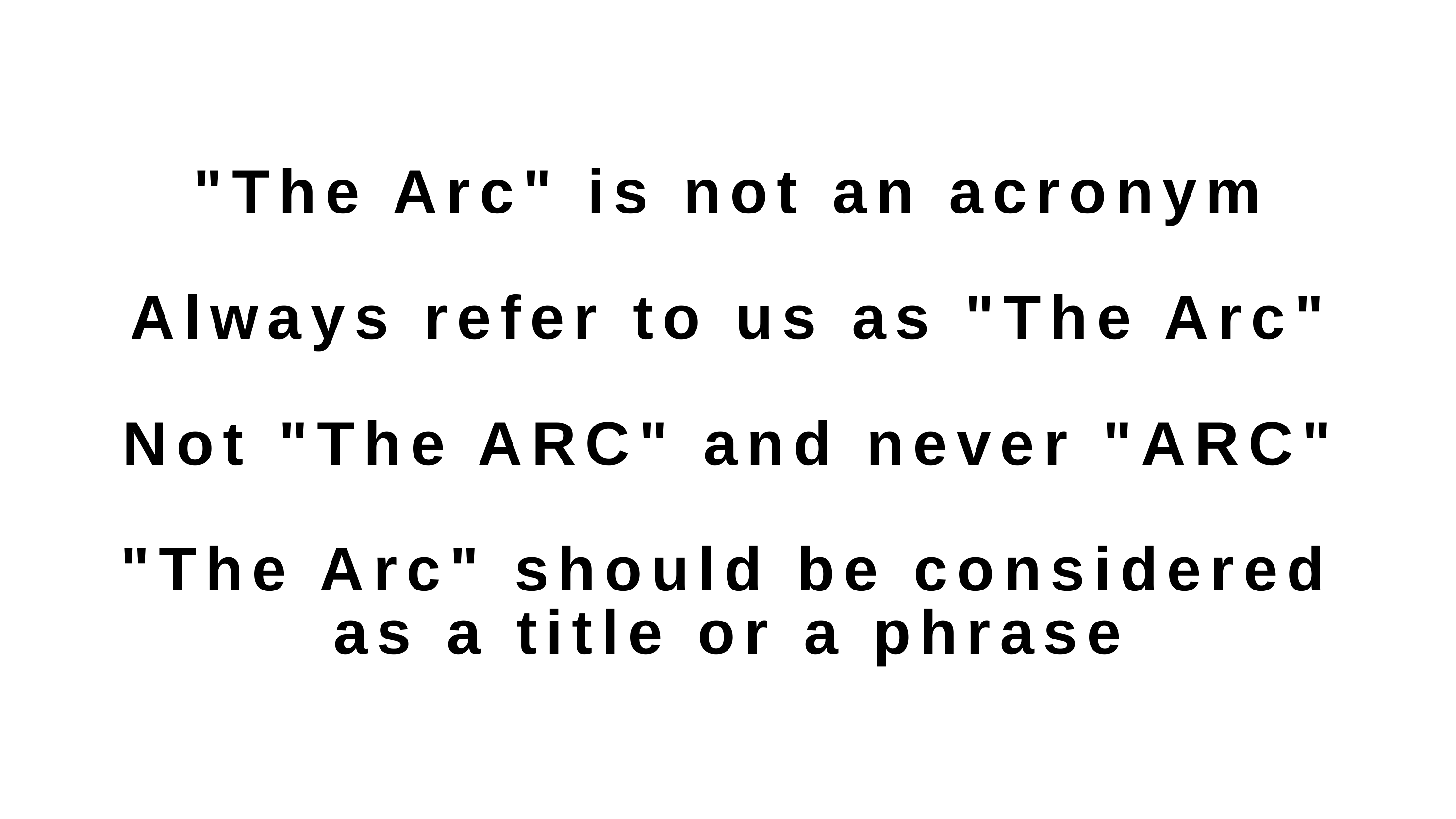

"The Arc" is not an acronym

Always refer to us as "The Arc"

Not "The ARC" and never "ARC"

"The Arc" should be considered as a title or a phrase